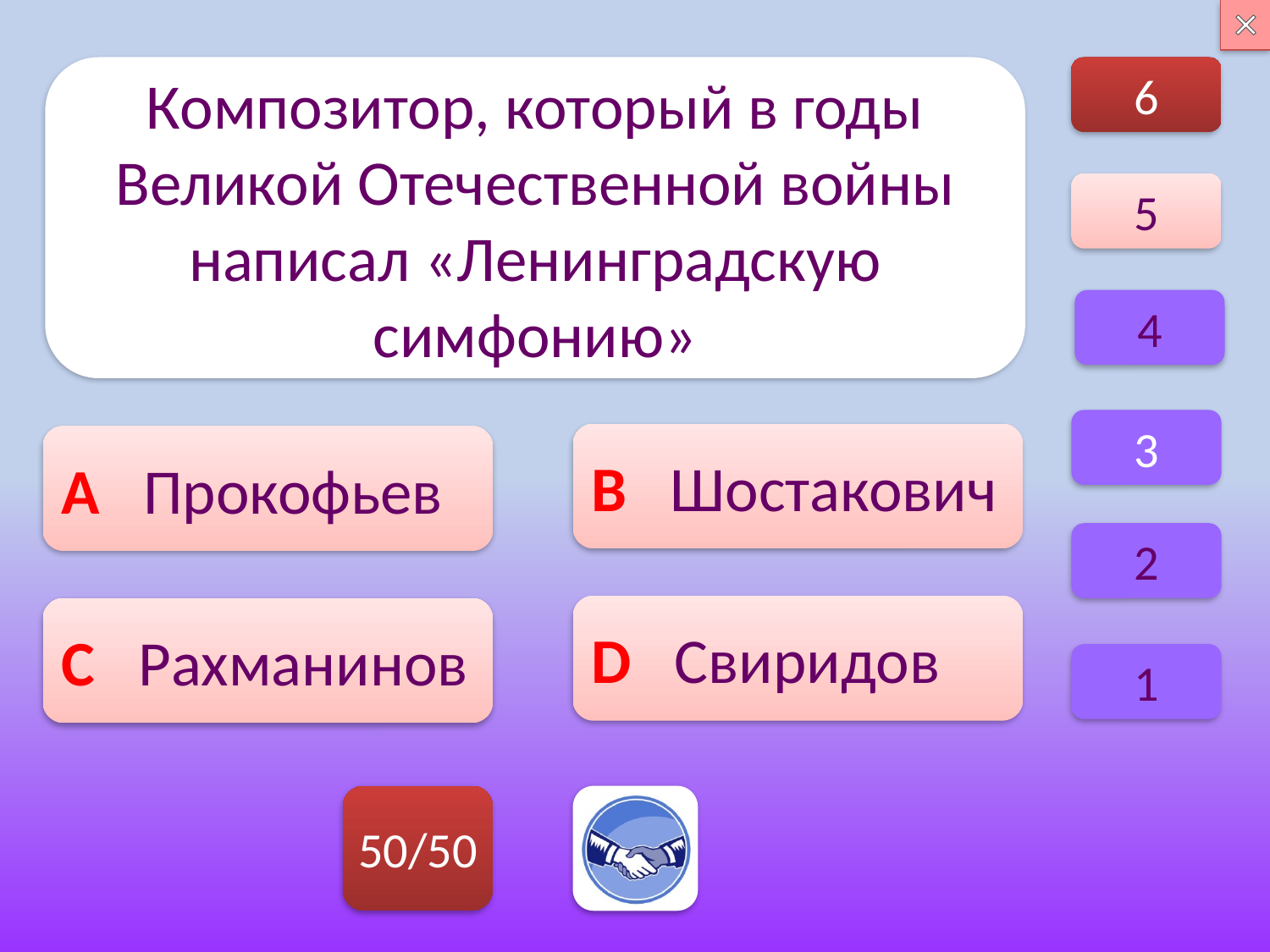

6
Композитор, который в годы Великой Отечественной войны написал «Ленинградскую симфонию»
5
4
3
В   Шостакович
А   Прокофьев
2
D   Свиридов
C   Рахманинов
1
50/50